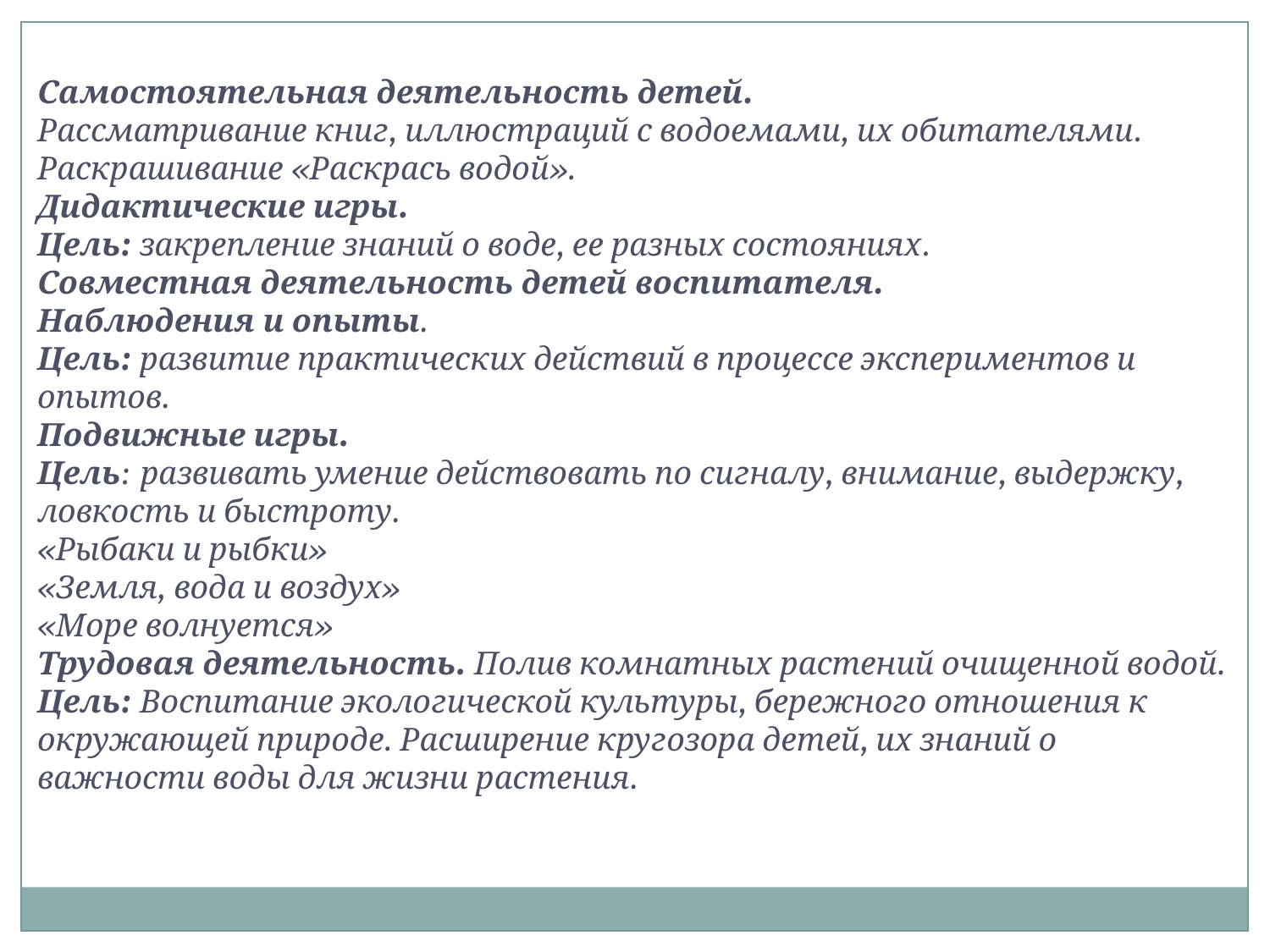

Самостоятельная деятельность детей.
Рассматривание книг, иллюстраций с водоемами, их обитателями.
Раскрашивание «Раскрась водой».
Дидактические игры.
Цель: закрепление знаний о воде, ее разных состояниях.
Совместная деятельность детей воспитателя.
Наблюдения и опыты.
Цель: развитие практических действий в процессе экспериментов и опытов.
Подвижные игры.
Цель: развивать умение действовать по сигналу, внимание, выдержку, ловкость и быстроту.
«Рыбаки и рыбки»
«Земля, вода и воздух»
«Море волнуется»
Трудовая деятельность. Полив комнатных растений очищенной водой.
Цель: Воспитание экологической культуры, бережного отношения к окружающей природе. Расширение кругозора детей, их знаний о важности воды для жизни растения.